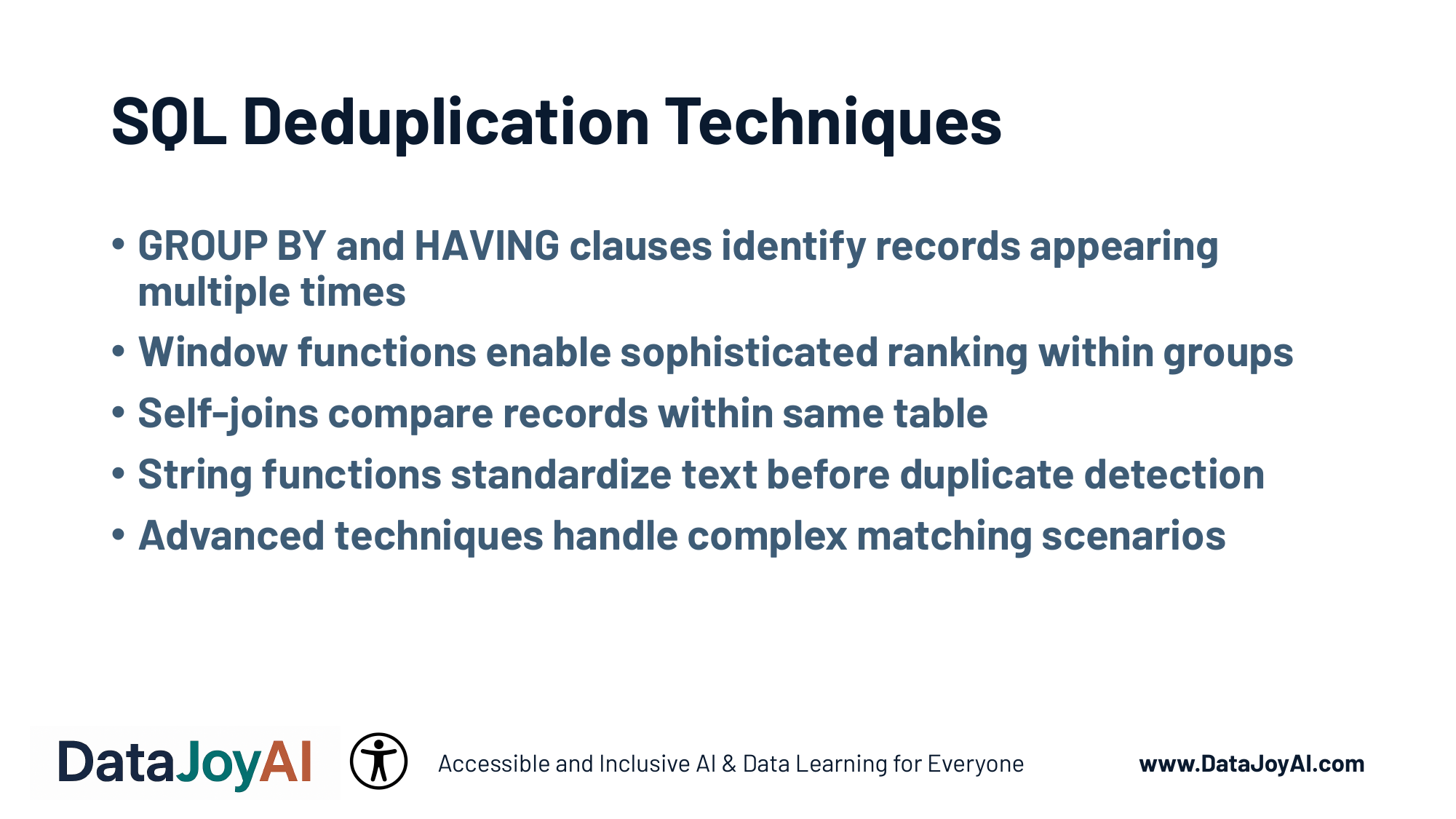

# SQL Deduplication Techniques
GROUP BY and HAVING clauses identify records appearing multiple times
Window functions enable sophisticated ranking within groups
Self-joins compare records within same table
String functions standardize text before duplicate detection
Advanced techniques handle complex matching scenarios